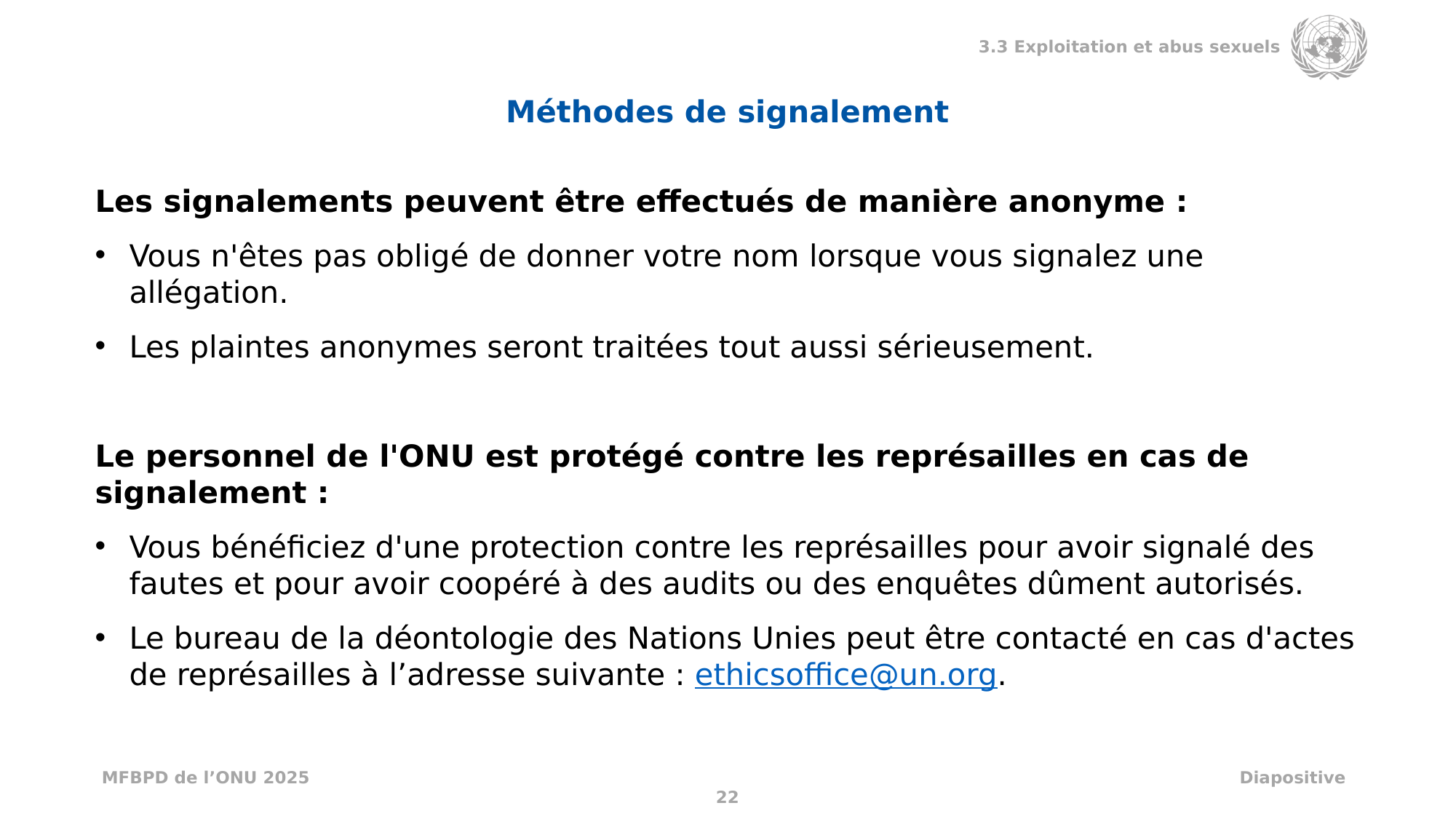

Méthodes de signalement
Les signalements peuvent être effectués de manière anonyme :
Vous n'êtes pas obligé de donner votre nom lorsque vous signalez une allégation.
Les plaintes anonymes seront traitées tout aussi sérieusement.

Le personnel de l'ONU est protégé contre les représailles en cas de signalement :
Vous bénéficiez d'une protection contre les représailles pour avoir signalé des fautes et pour avoir coopéré à des audits ou des enquêtes dûment autorisés.
Le bureau de la déontologie des Nations Unies peut être contacté en cas d'actes de représailles à l’adresse suivante : ethicsoffice@un.org.